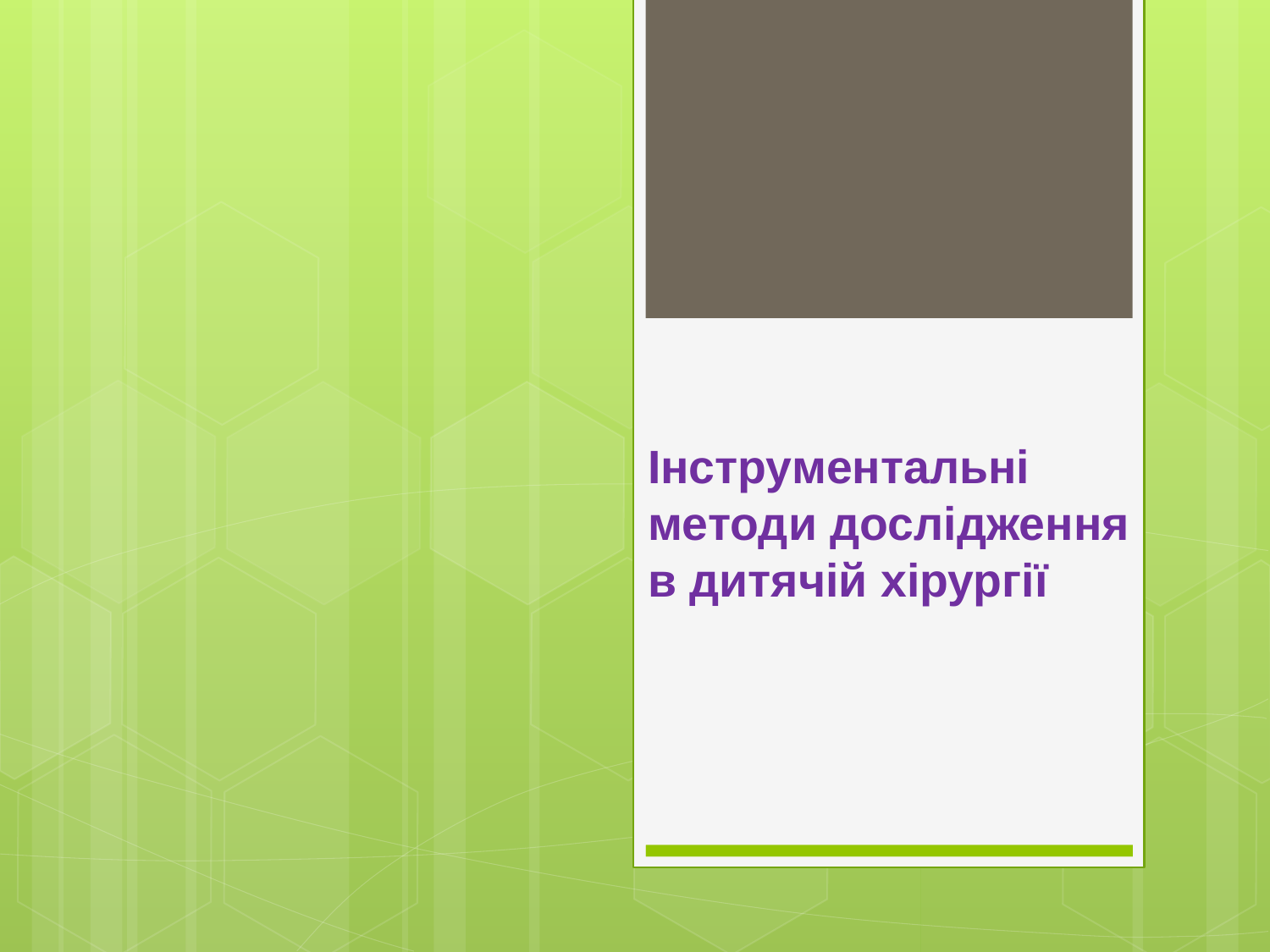

# Інструментальні методи дослідження в дитячій хірургії